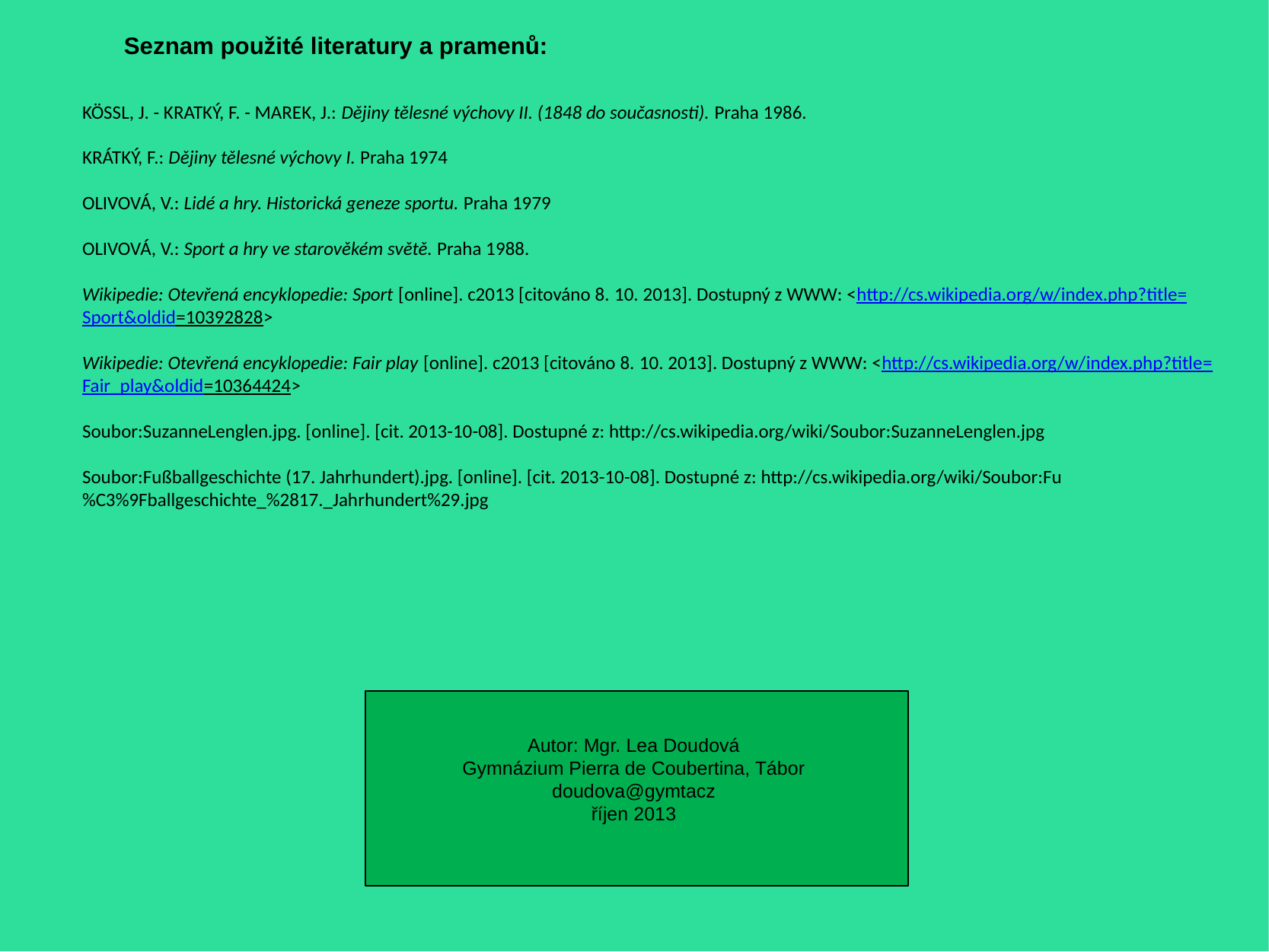

Seznam použité literatury a pramenů:

KÖSSL, J. - KRATKÝ, F. - MAREK, J.: Dějiny tělesné výchovy II. (1848 do současnosti). Praha 1986.

KRÁTKÝ, F.: Dějiny tělesné výchovy I. Praha 1974

OLIVOVÁ, V.: Lidé a hry. Historická geneze sportu. Praha 1979

OLIVOVÁ, V.: Sport a hry ve starověkém světě. Praha 1988.

Wikipedie: Otevřená encyklopedie: Sport [online]. c2013 [citováno 8. 10. 2013]. Dostupný z WWW: <http://cs.wikipedia.org/w/index.php?title=Sport&oldid=10392828>

Wikipedie: Otevřená encyklopedie: Fair play [online]. c2013 [citováno 8. 10. 2013]. Dostupný z WWW: <http://cs.wikipedia.org/w/index.php?title=Fair_play&oldid=10364424>

Soubor:SuzanneLenglen.jpg. [online]. [cit. 2013-10-08]. Dostupné z: http://cs.wikipedia.org/wiki/Soubor:SuzanneLenglen.jpg

Soubor:Fußballgeschichte (17. Jahrhundert).jpg. [online]. [cit. 2013-10-08]. Dostupné z: http://cs.wikipedia.org/wiki/Soubor:Fu%C3%9Fballgeschichte_%2817._Jahrhundert%29.jpg

Autor: Mgr. Lea Doudová
Gymnázium Pierra de Coubertina, Tábor
doudova@gymtacz
říjen 2013